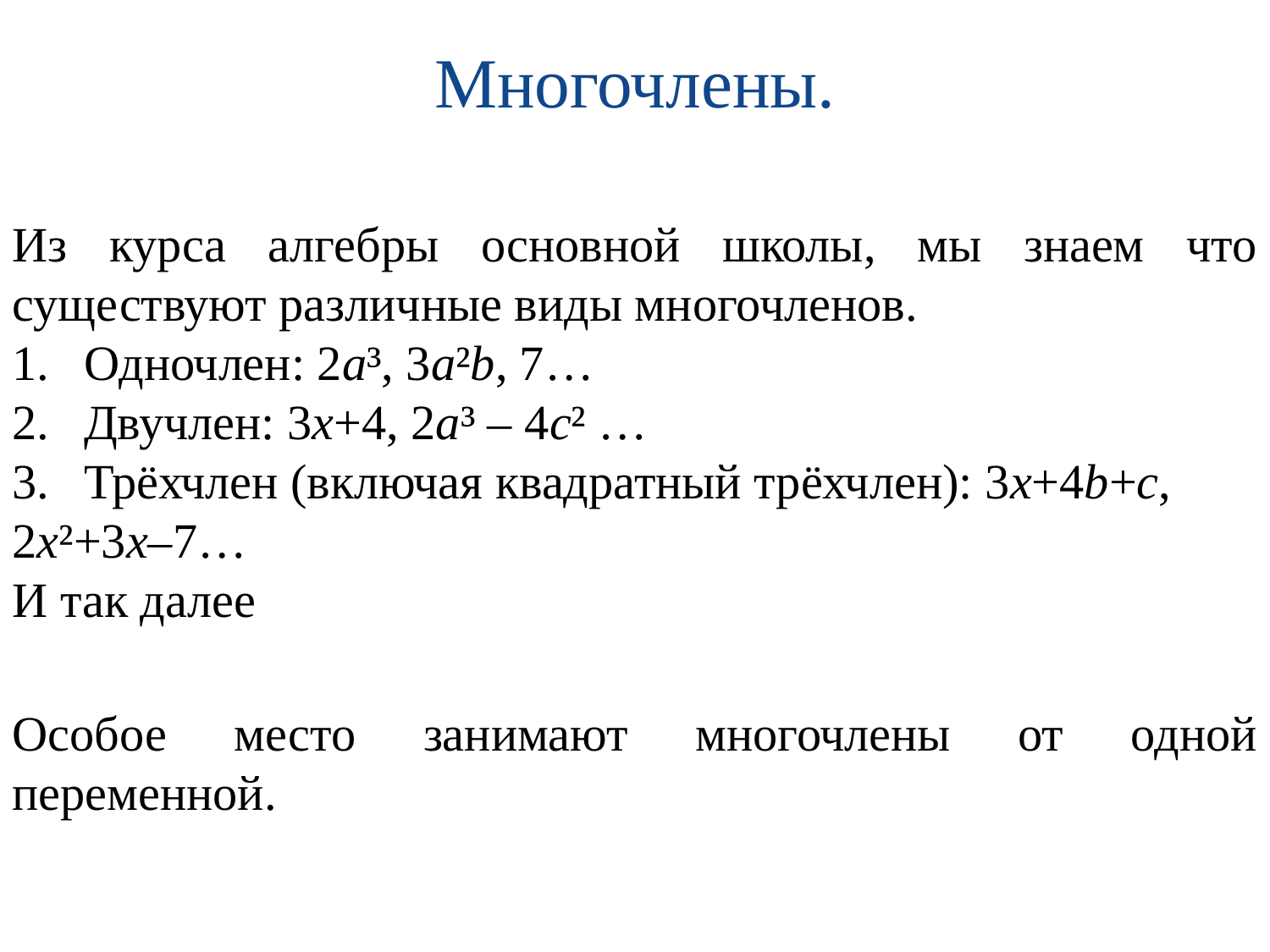

# Многочлены.
Из курса алгебры основной школы, мы знаем что существуют различные виды многочленов.
Одночлен: 2а³, 3a²b, 7…
Двучлен: 3х+4, 2а³ – 4с² …
Трёхчлен (включая квадратный трёхчлен): 3х+4b+c,
2x²+3x–7…
И так далее
Особое место занимают многочлены от одной переменной.